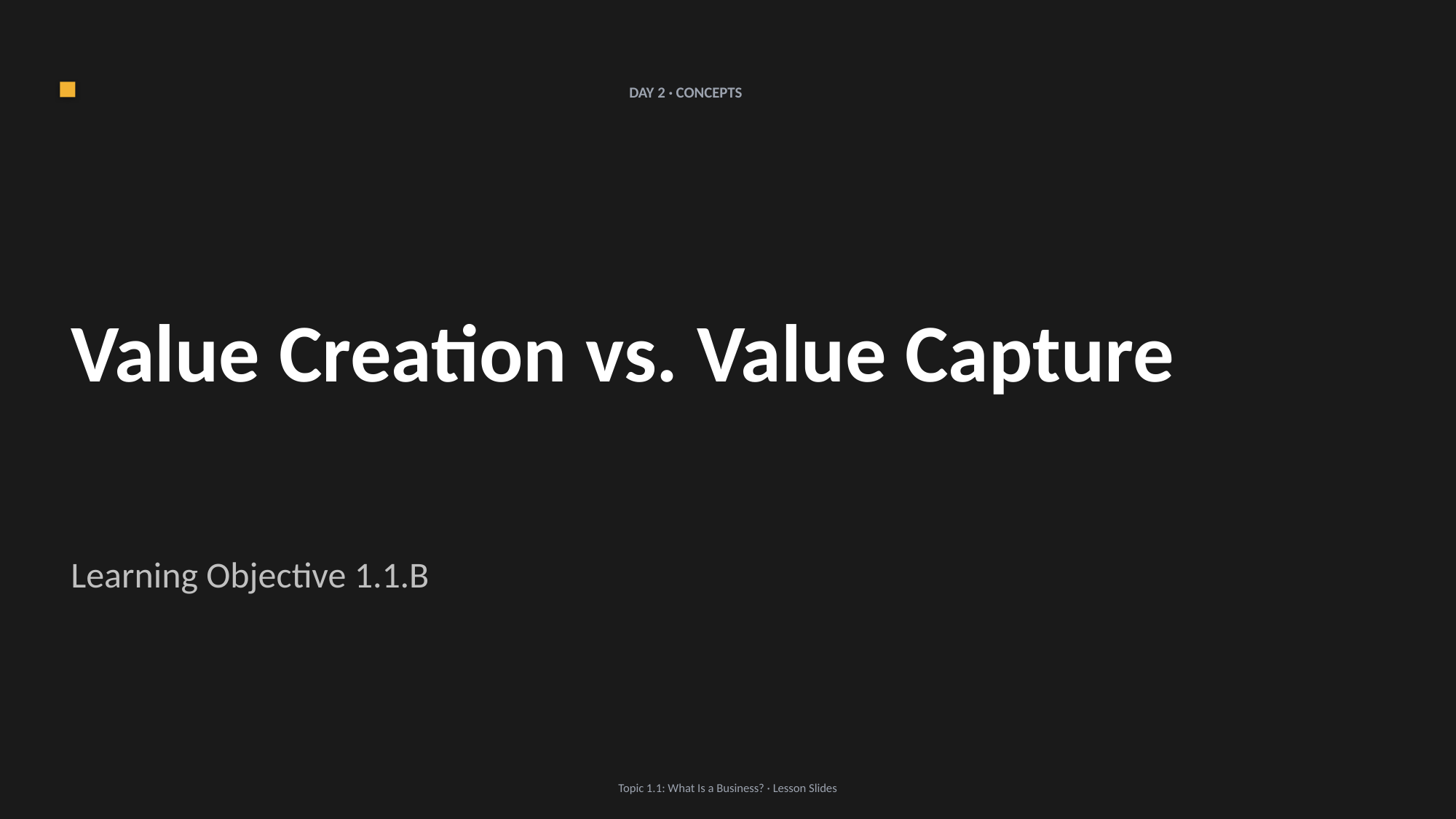

DAY 2 · CONCEPTS

Value Creation vs. Value Capture
Learning Objective 1.1.B
Topic 1.1: What Is a Business? · Lesson Slides